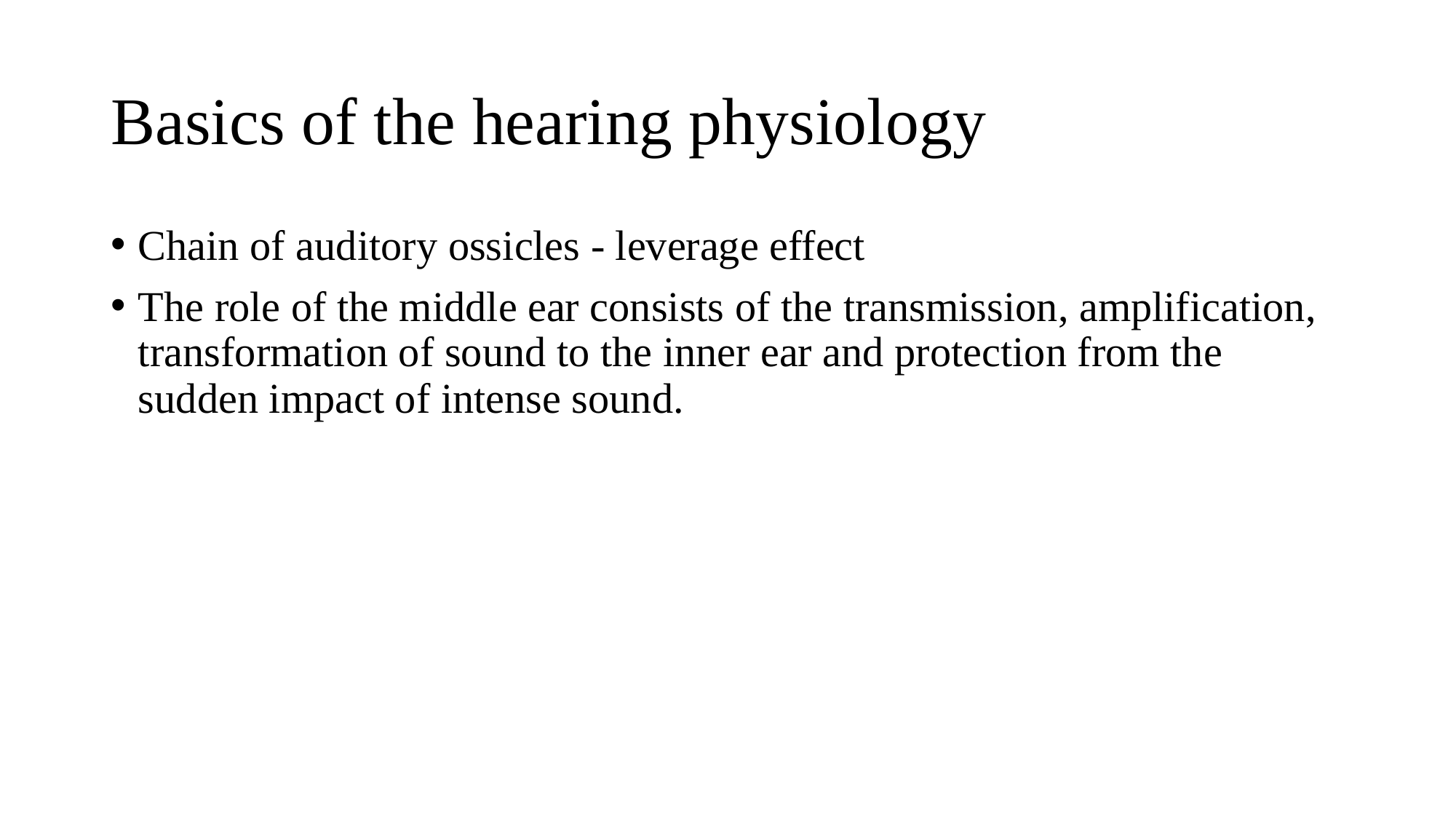

# Basics of the hearing physiology
Chain of auditory ossicles - leverage effect
The role of the middle ear consists of the transmission, amplification, transformation of sound to the inner ear and protection from the sudden impact of intense sound.